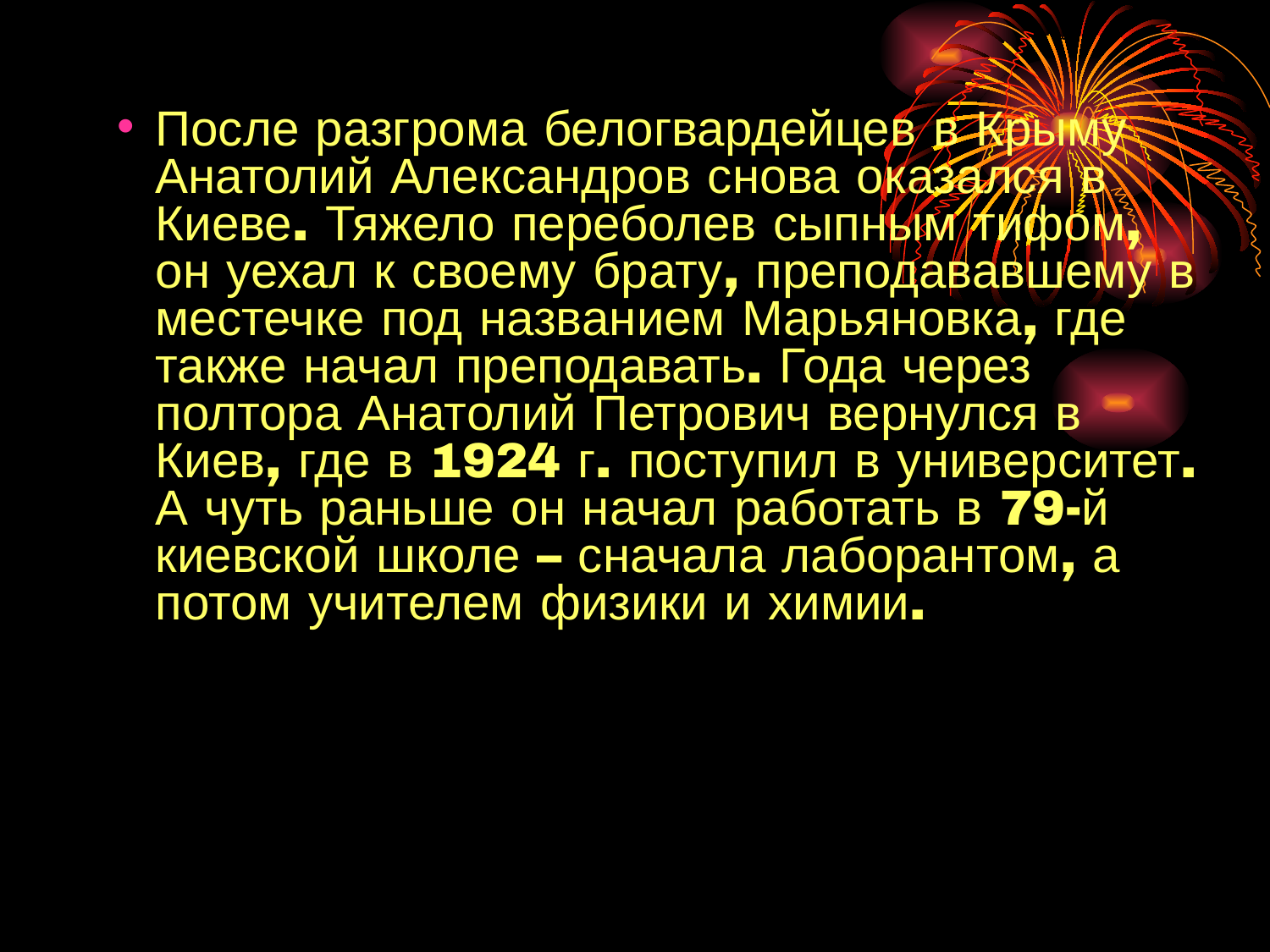

После разгрома белогвардейцев в Крыму Анатолий Александров снова оказался в Киеве. Тяжело переболев сыпным тифом, он уехал к своему брату, преподававшему в местечке под названием Марьяновка, где также начал преподавать. Года через полтора Анатолий Петрович вернулся в Киев, где в 1924 г. поступил в университет. А чуть раньше он начал работать в 79-й киевской школе – сначала лаборантом, а потом учителем физики и химии.